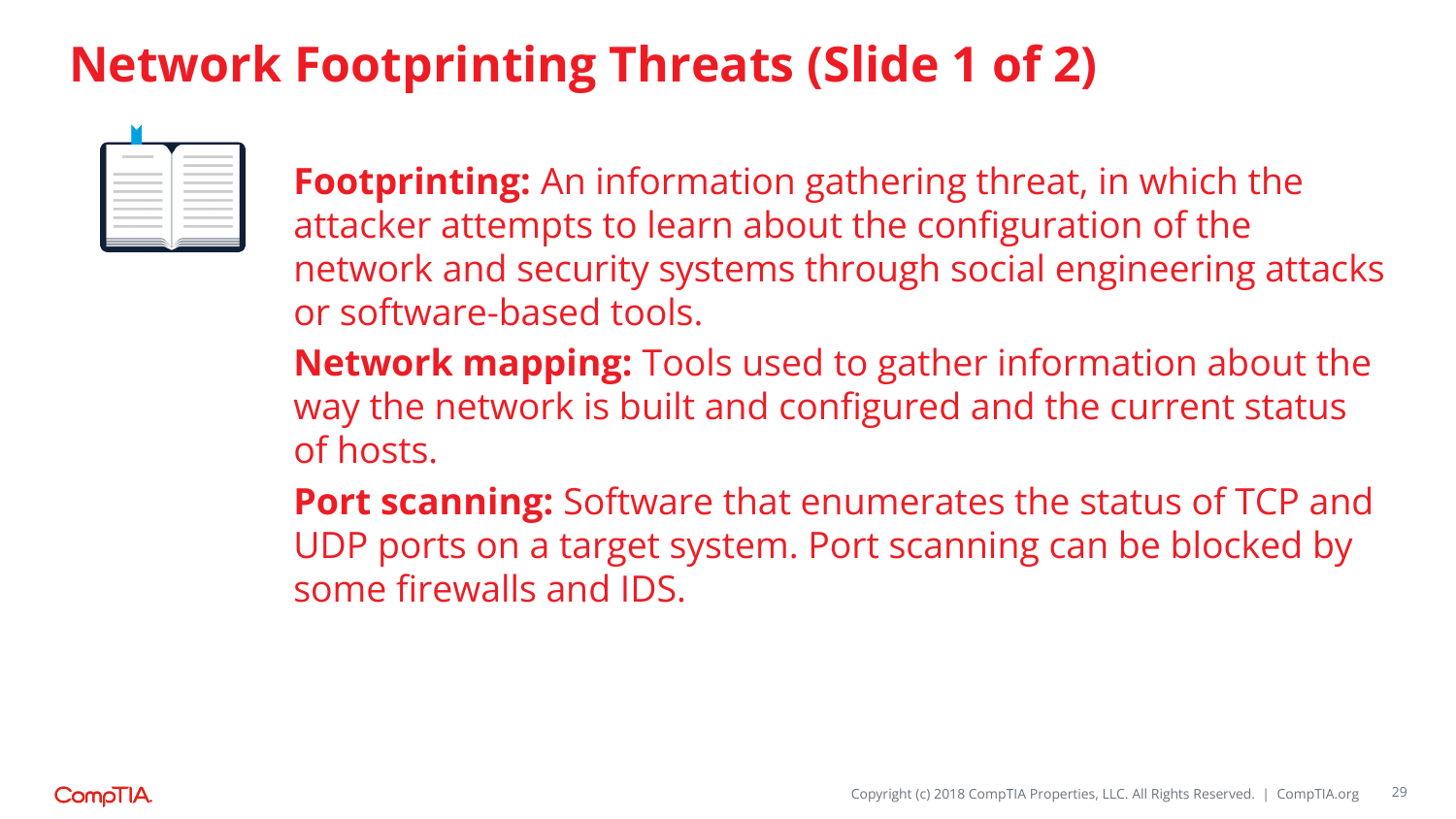

# Network Footprinting Threats (Slide 1 of 2)
Footprinting: An information gathering threat, in which the attacker attempts to learn about the configuration of the network and security systems through social engineering attacks or software-based tools.
Network mapping: Tools used to gather information about the way the network is built and configured and the current status of hosts.
Port scanning: Software that enumerates the status of TCP and UDP ports on a target system. Port scanning can be blocked by some firewalls and IDS.
29